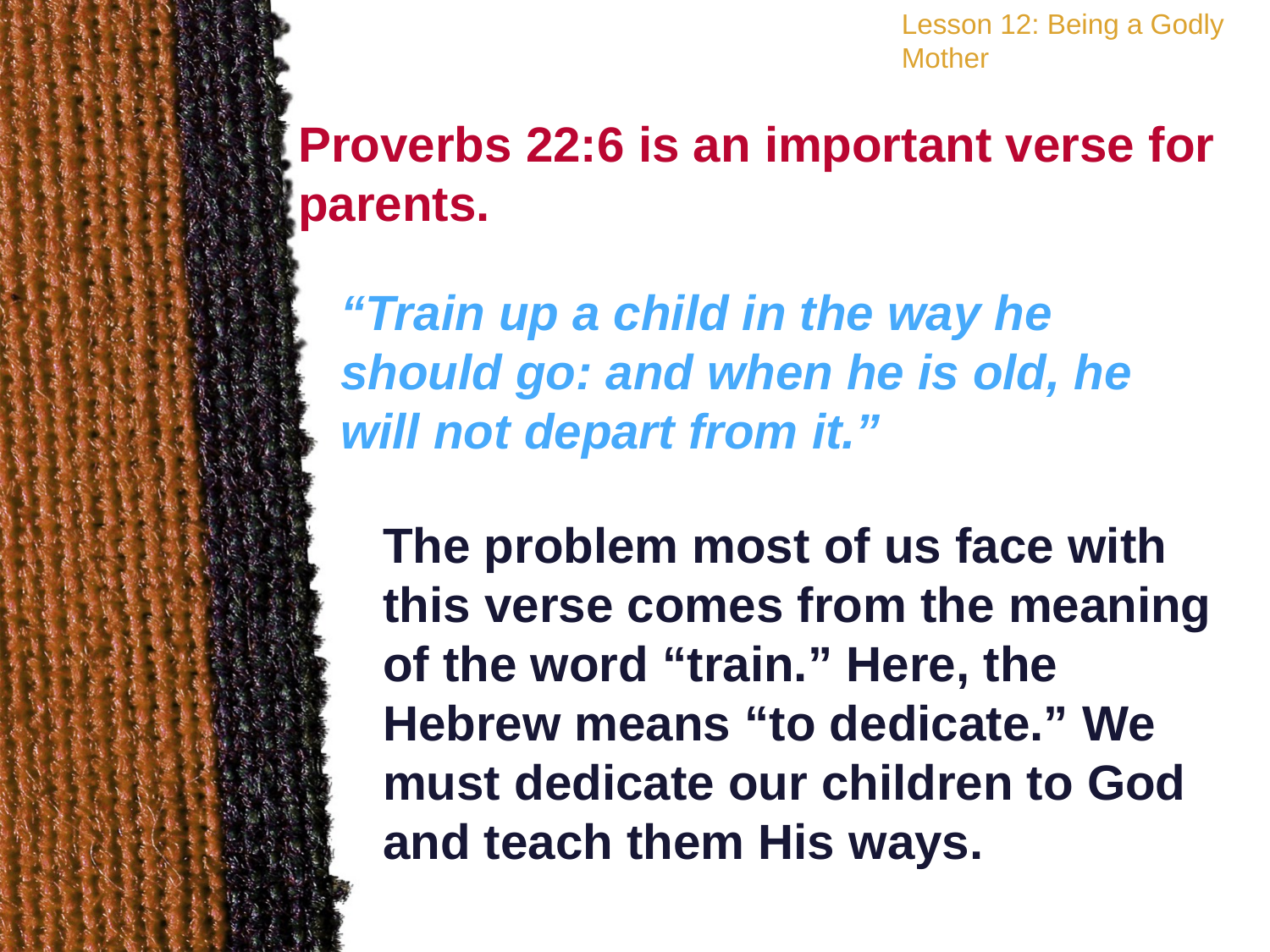

Lesson 12: Being a Godly Mother
Proverbs 22:6 is an important verse for parents.
“Train up a child in the way he should go: and when he is old, he will not depart from it.”
The problem most of us face with this verse comes from the meaning of the word “train.” Here, the Hebrew means “to dedicate.” We must dedicate our children to God and teach them His ways.